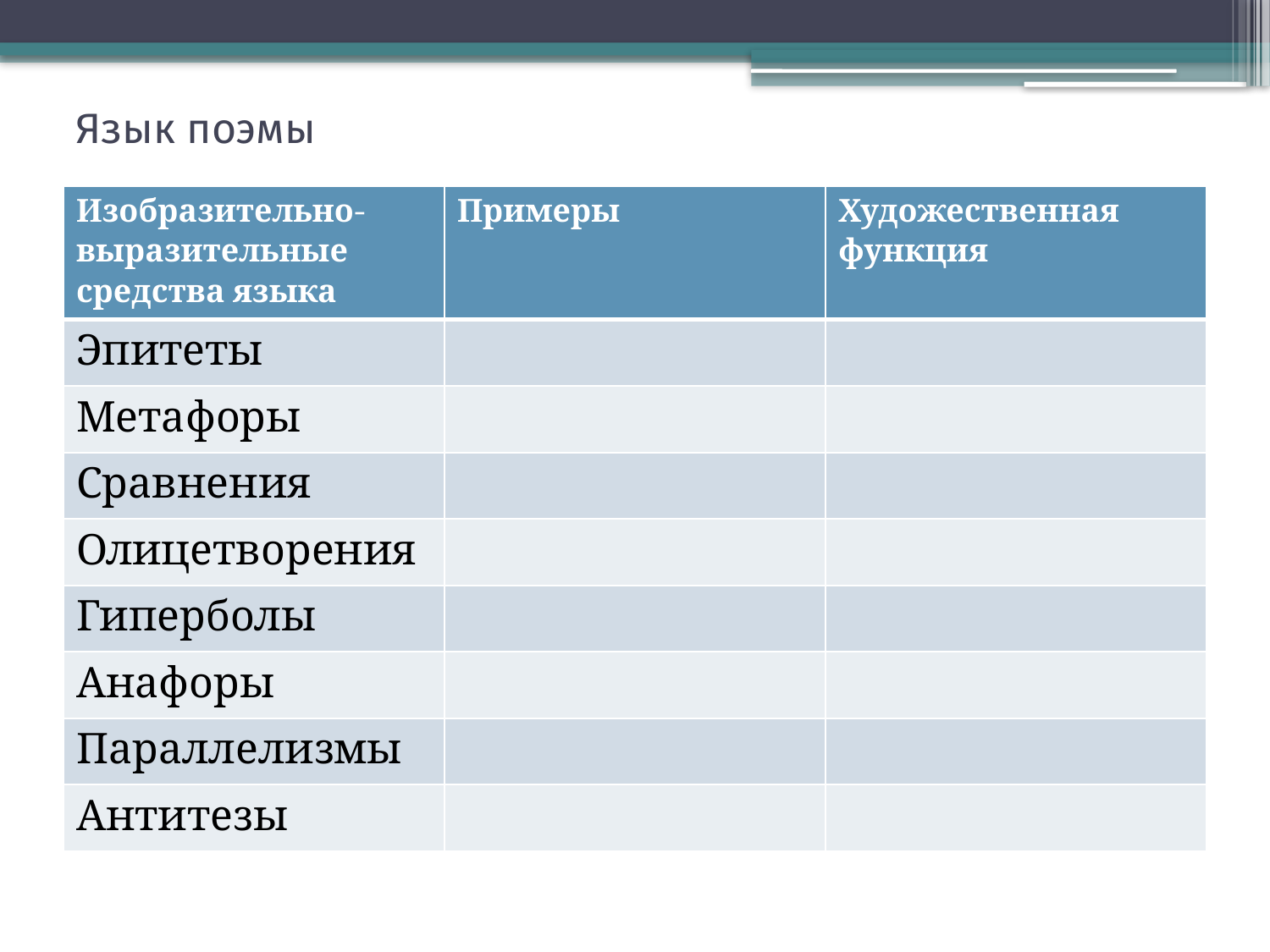

# Язык поэмы
| Изобразительно-выразительные средства языка | Примеры | Художественная функция |
| --- | --- | --- |
| Эпитеты |  |  |
| Метафоры |  |  |
| Сравнения |  |  |
| Олицетворения |  |  |
| Гиперболы |  |  |
| Анафоры |  |  |
| Параллелизмы |  |  |
| Антитезы |  |  |